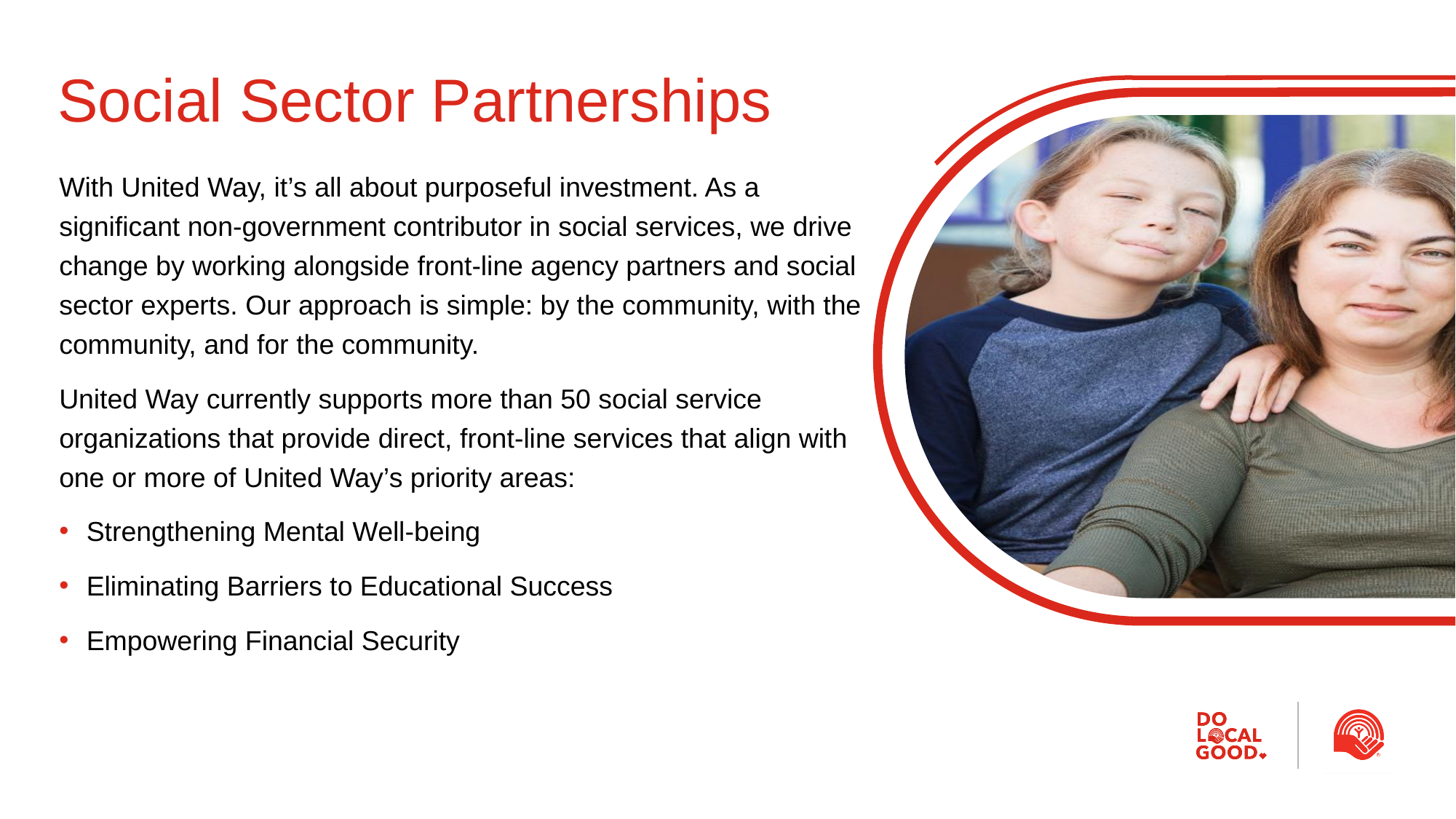

# Social Sector Partnerships
With United Way, it’s all about purposeful investment. As a significant non-government contributor in social services, we drive change by working alongside front-line agency partners and social sector experts. Our approach is simple: by the community, with the community, and for the community.
United Way currently supports more than 50 social service organizations that provide direct, front-line services that align with one or more of United Way’s priority areas:
Strengthening Mental Well-being
Eliminating Barriers to Educational Success
Empowering Financial Security